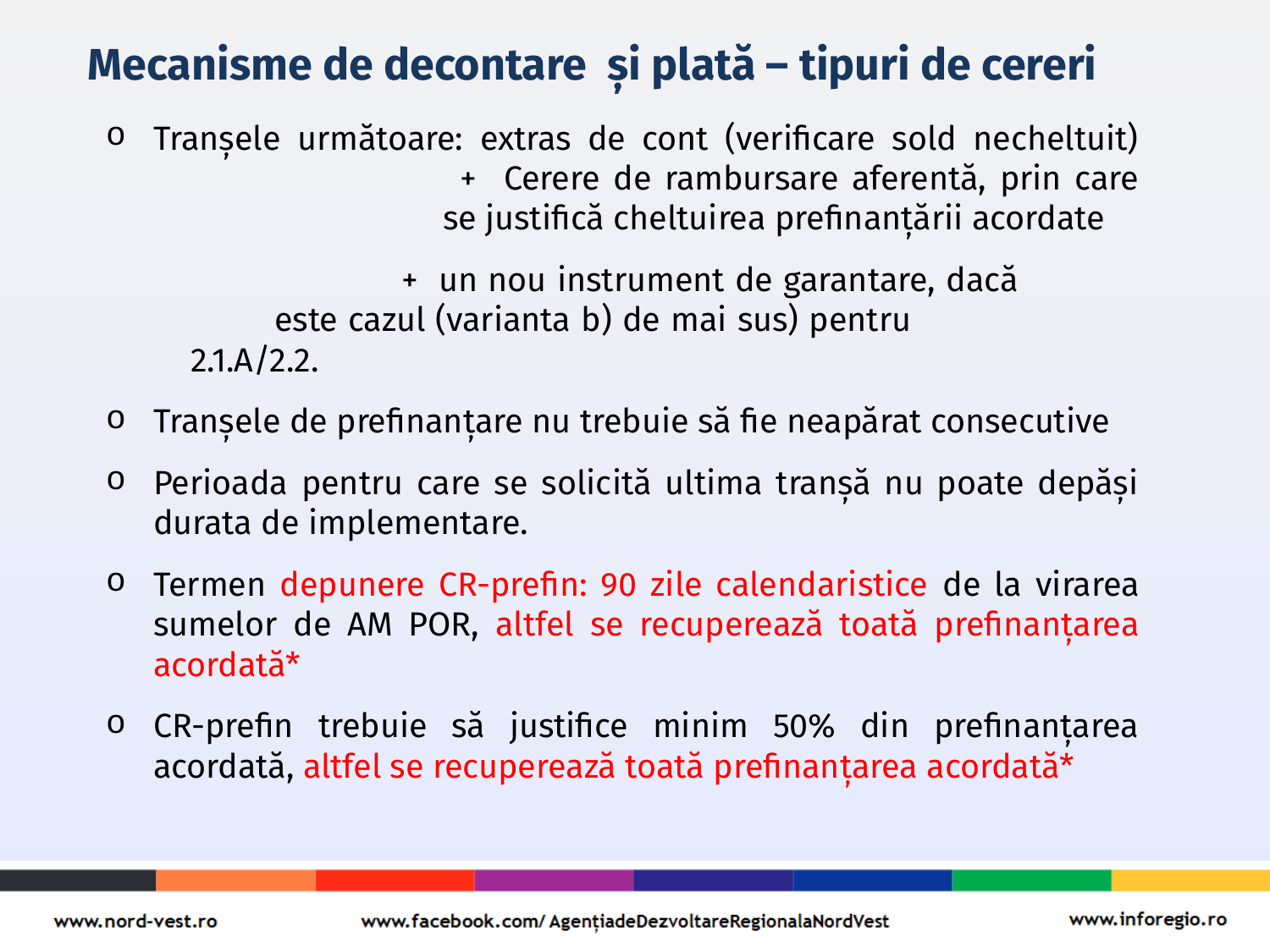

# Mecanisme de decontare  și plată – tipuri de cereri
Tranșele următoare: extras de cont (verificare sold necheltuit) 			    +  Cerere de rambursare aferentă, prin care 			    se justifică cheltuirea prefinanțării acordate
			    +  un nou instrument de garantare, dacă 			    este cazul (varianta b) de mai sus) pentru 			    2.1.A/2.2.
Tranșele de prefinanțare nu trebuie să fie neapărat consecutive
Perioada pentru care se solicită ultima tranșă nu poate depăși durata de implementare.
Termen depunere CR-prefin: 90 zile calendaristice de la virarea sumelor de AM POR, altfel se recuperează toată prefinanțarea acordată*
CR-prefin trebuie să justifice minim 50% din prefinanțarea acordată, altfel se recuperează toată prefinanțarea acordată*